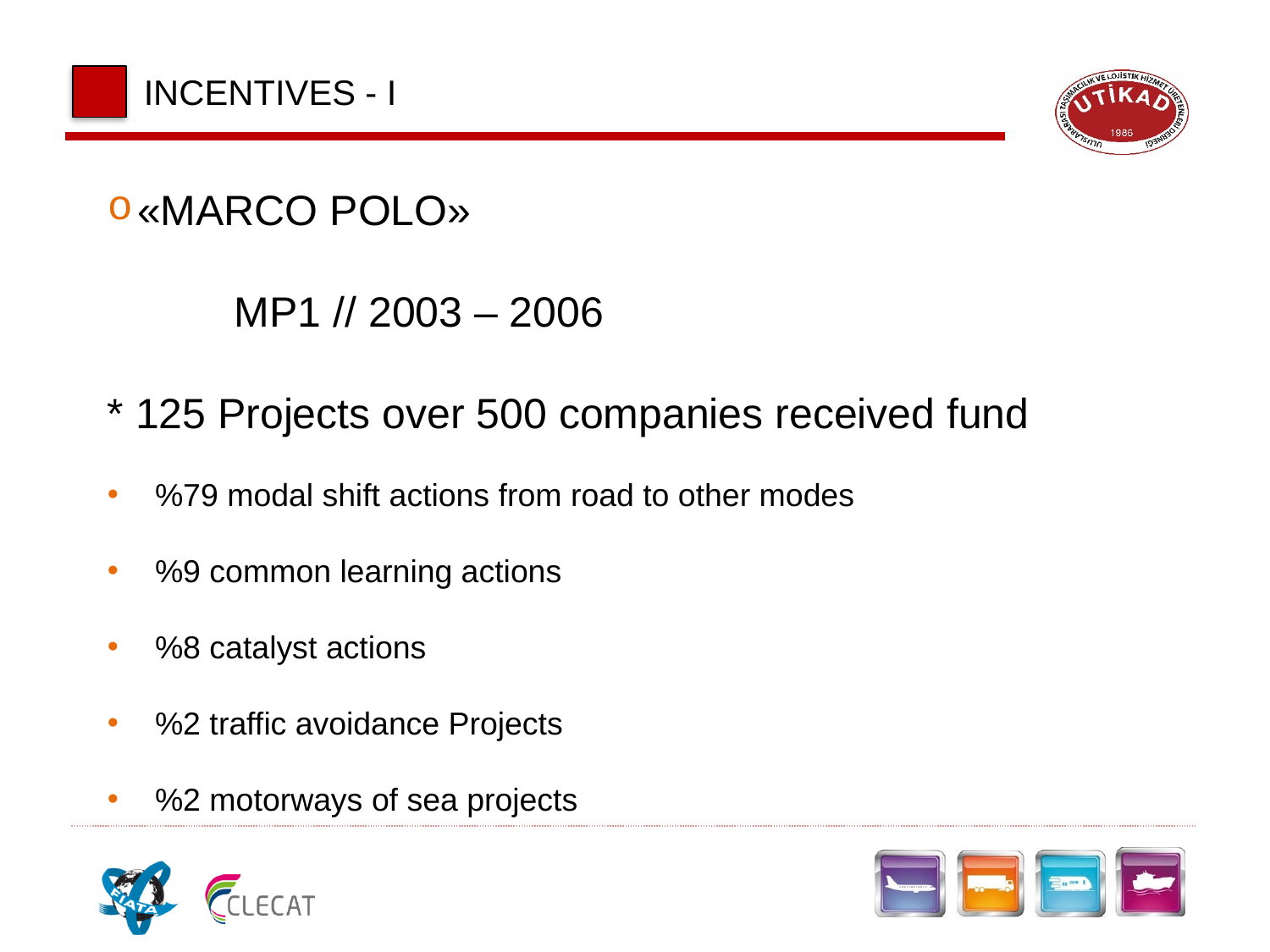

INCENTIVES - I
«MARCO POLO»
	MP1 // 2003 – 2006
* 125 Projects over 500 companies received fund
%79 modal shift actions from road to other modes
%9 common learning actions
%8 catalyst actions
%2 traffic avoidance Projects
%2 motorways of sea projects